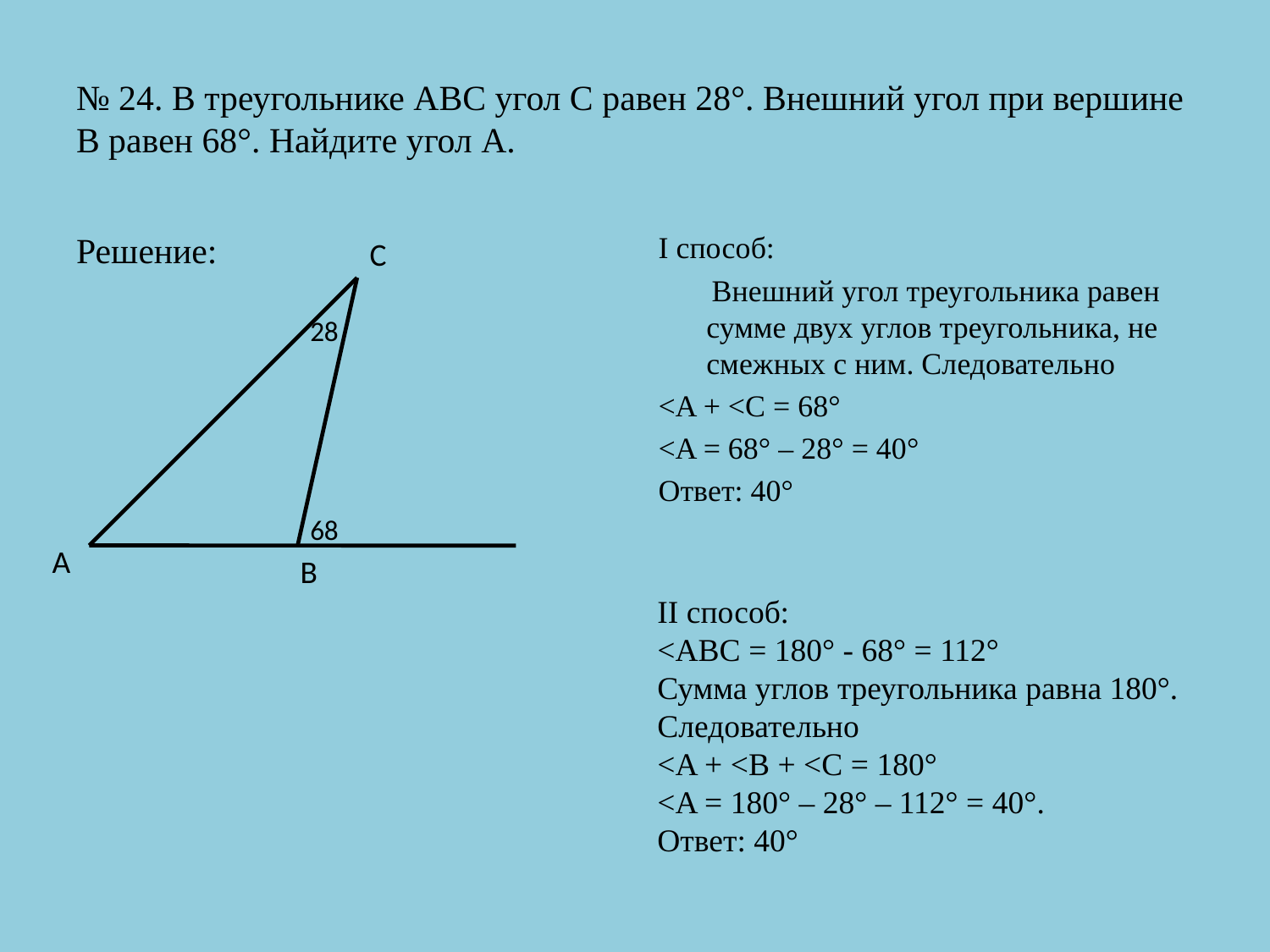

# № 24. В треугольнике АВС угол С равен 28°. Внешний угол при вершине В равен 68°. Найдите угол А.
Решение:
I способ:
       Внешний угол треугольника равен сумме двух углов треугольника, не смежных с ним. Следовательно
<A + <C = 68°
<A = 68° – 28° = 40°
Ответ: 40°
С
28
68
А
В
II способ:
<ABC = 180° - 68° = 112°
Сумма углов треугольника равна 180°.
Следовательно
<A + <B + <C = 180°
<A = 180° – 28° – 112° = 40°.
Ответ: 40°